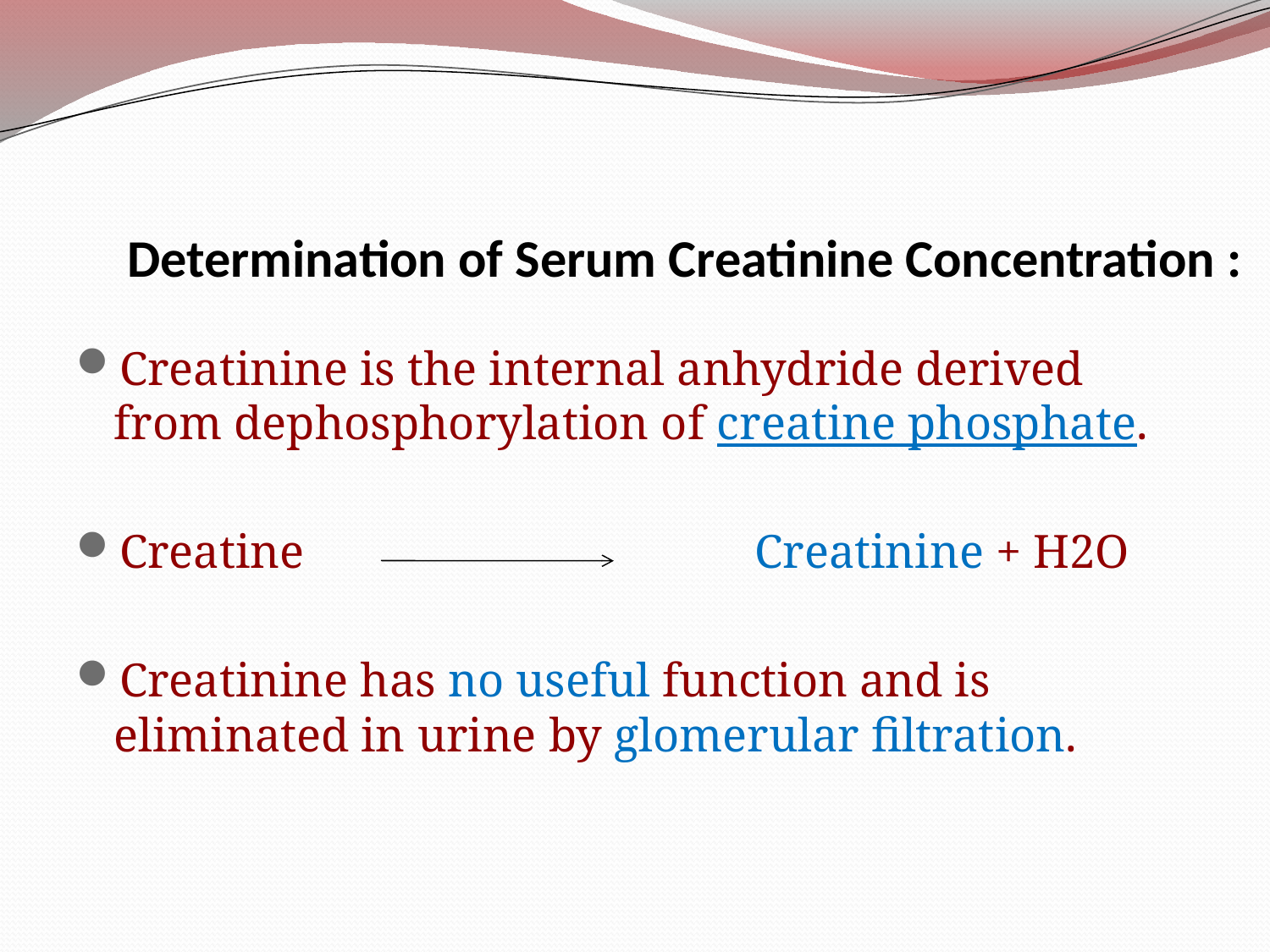

# Determination of Serum Creatinine Concentration :

Creatinine is the internal anhydride derived from dephosphorylation of creatine phosphate.

Creatine                                      Creatinine + H2O

Creatinine has no useful function and is eliminated in urine by glomerular filtration.